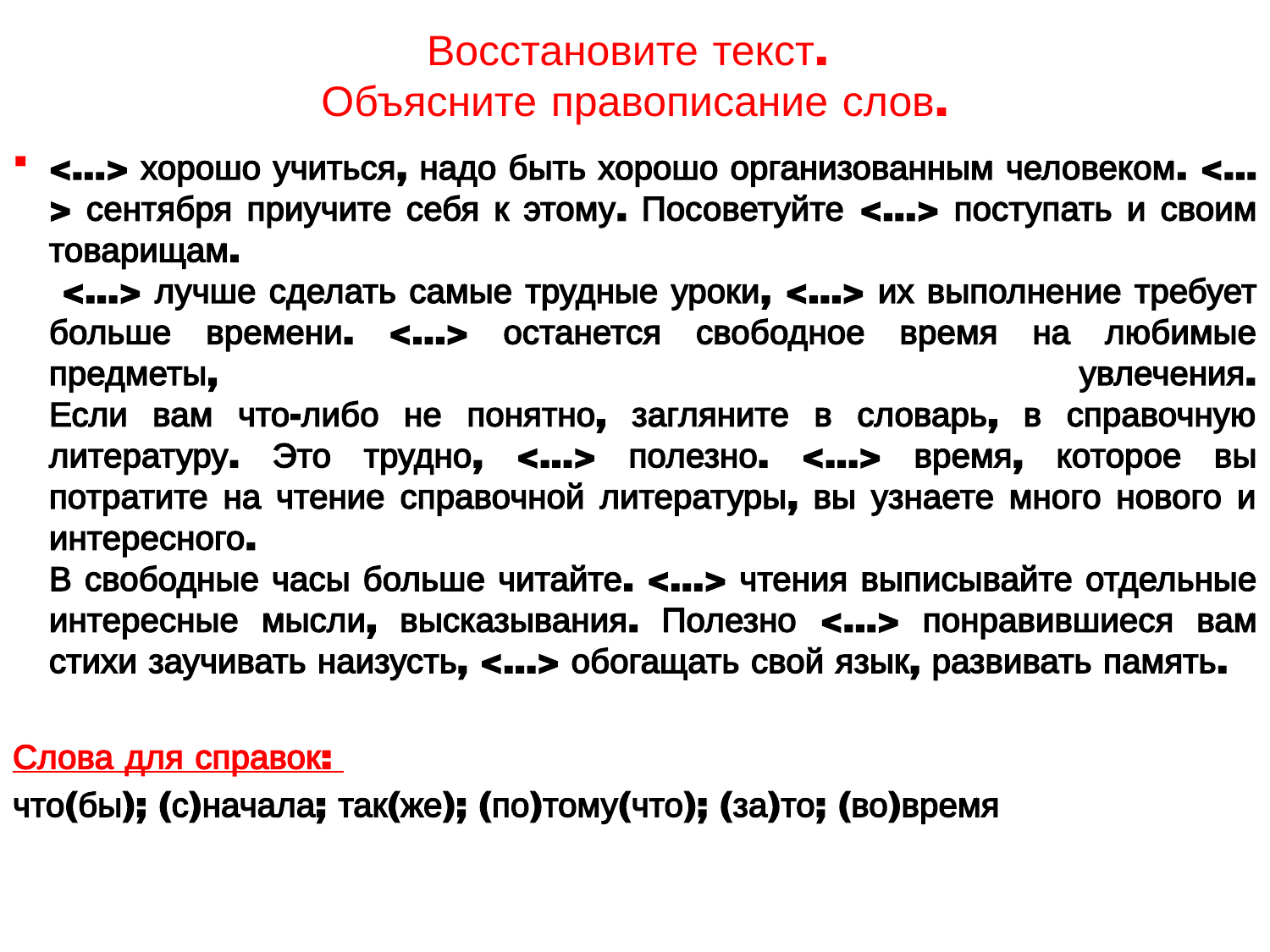

# Восстановите текст. Объясните правописание слов.
<…> хорошо учиться, надо быть хорошо организованным человеком. <…> сентября приучите себя к этому. Посоветуйте <…> поступать и своим товарищам.
 <…> лучше сделать самые трудные уроки, <…> их выполнение требует больше времени. <…> останется свободное время на любимые предметы, увлечения.
Если вам что-либо не понятно, загляните в словарь, в справочную литературу. Это трудно, <…> полезно. <…> время, которое вы потратите на чтение справочной литературы, вы узнаете много нового и интересного.
В свободные часы больше читайте. <…> чтения выписывайте отдельные интересные мысли, высказывания. Полезно <…> понравившиеся вам стихи заучивать наизусть, <…> обогащать свой язык, развивать память.

Слова для справок:
что(бы); (с)начала; так(же); (по)тому(что); (за)то; (во)время